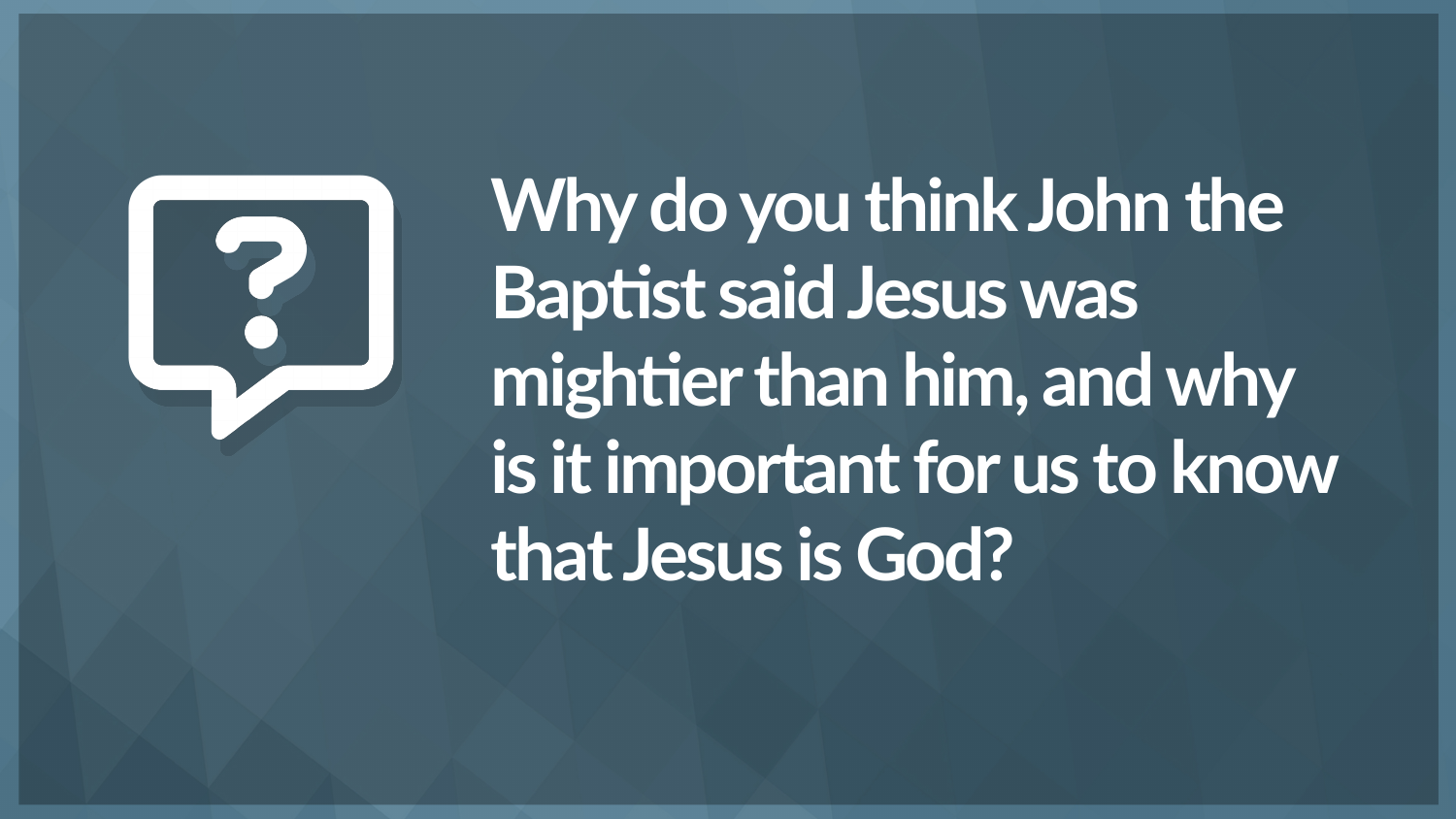

# Why do you think John the Baptist said Jesus was mightier than him, and why is it important for us to know that Jesus is God?